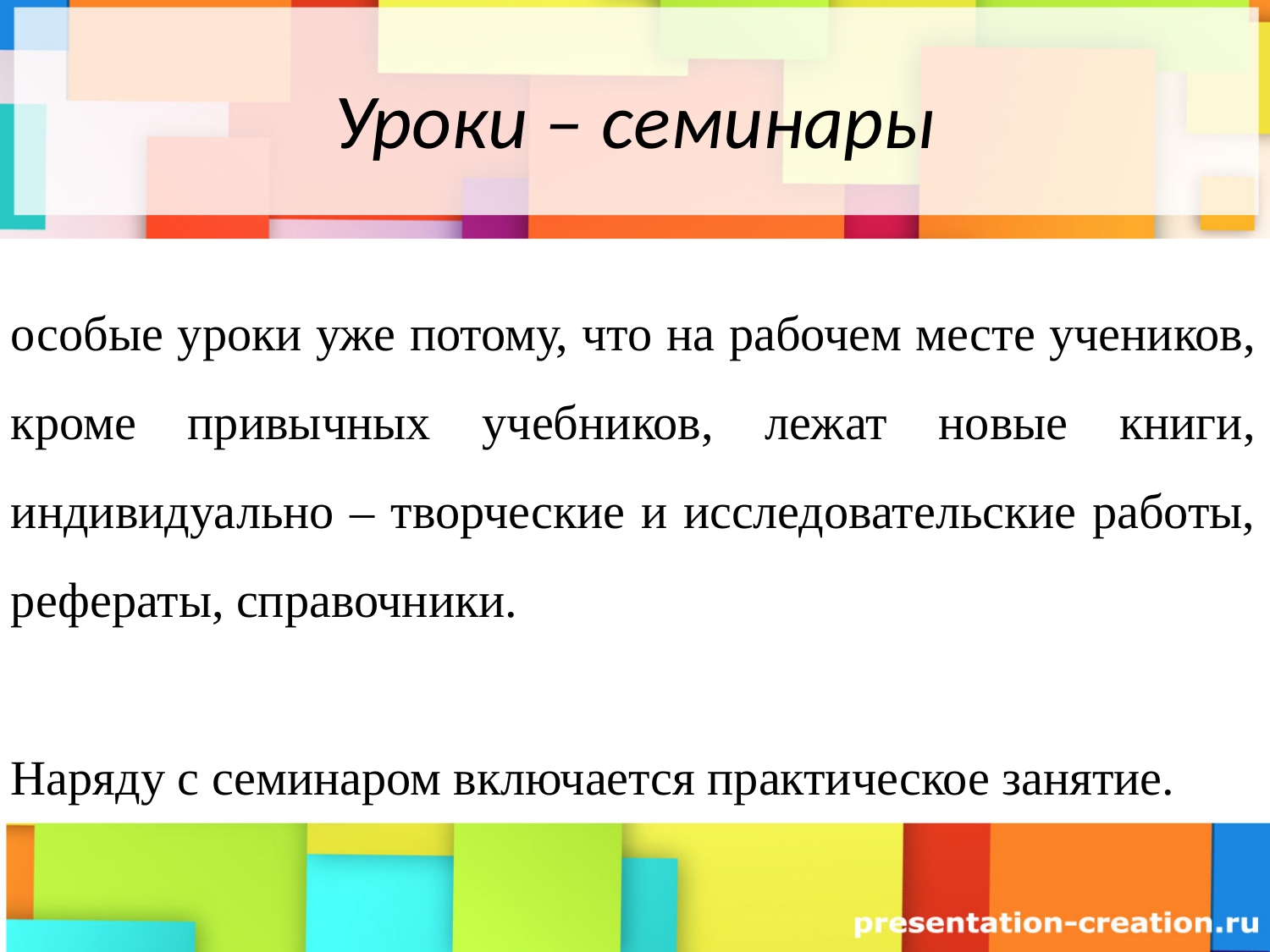

# Уроки – семинары
особые уроки уже потому, что на рабочем месте учеников, кроме привычных учебников, лежат новые книги, индивидуально – творческие и исследовательские работы, рефераты, справочники.

Наряду с семинаром включается практическое занятие.